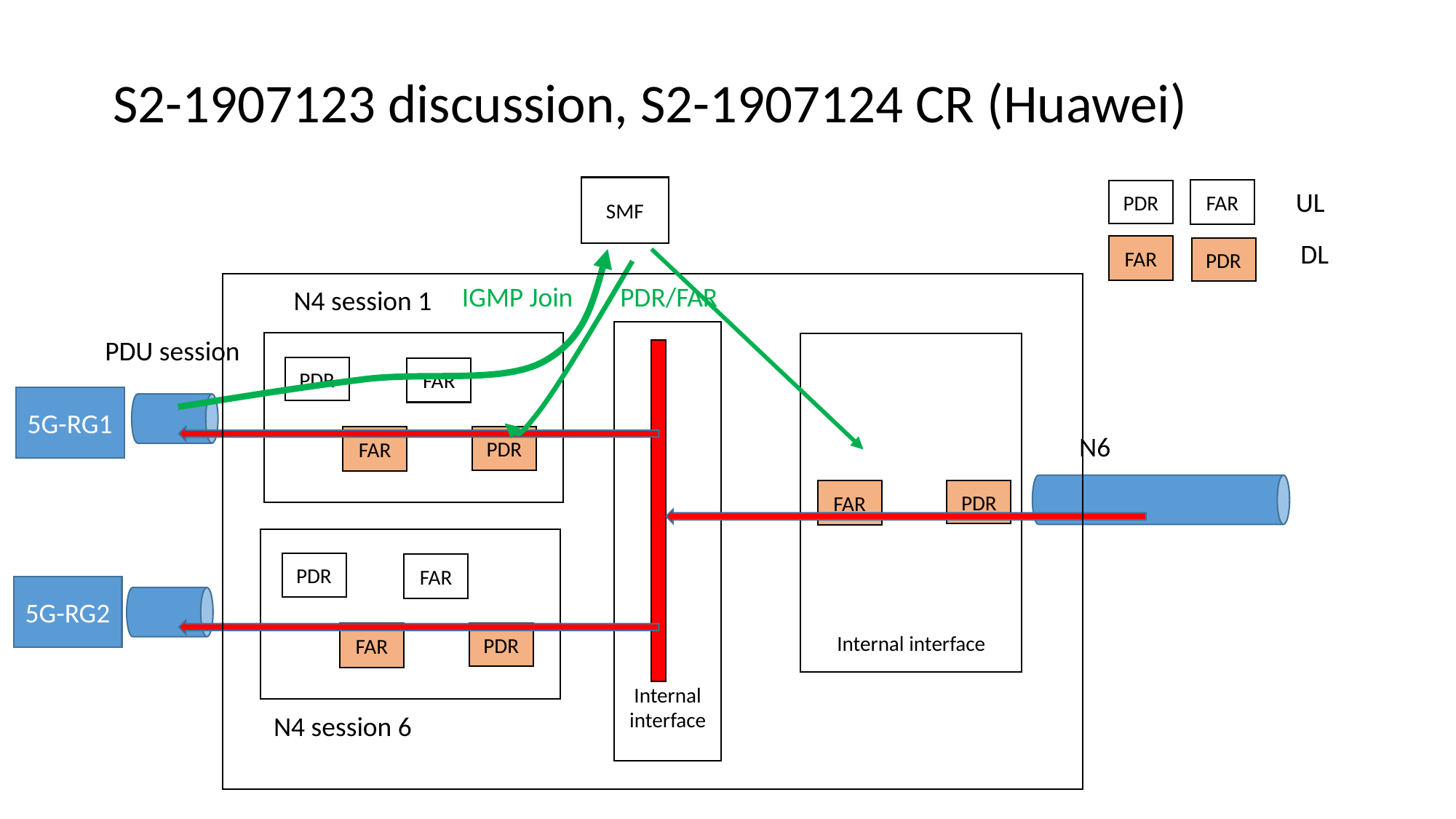

# S2-1907123 discussion, S2-1907124 CR (Huawei)
SMF
UL
FAR
PDR
DL
FAR
PDR

PDR/FAR
IGMP Join
N4 session 1

Internal interface
PDU session

Internal interface

PDR
FAR

5G-RG1
N6

FAR
PDR
FAR
PDR

PDR
FAR

5G-RG2

FAR
PDR
N4 session 6